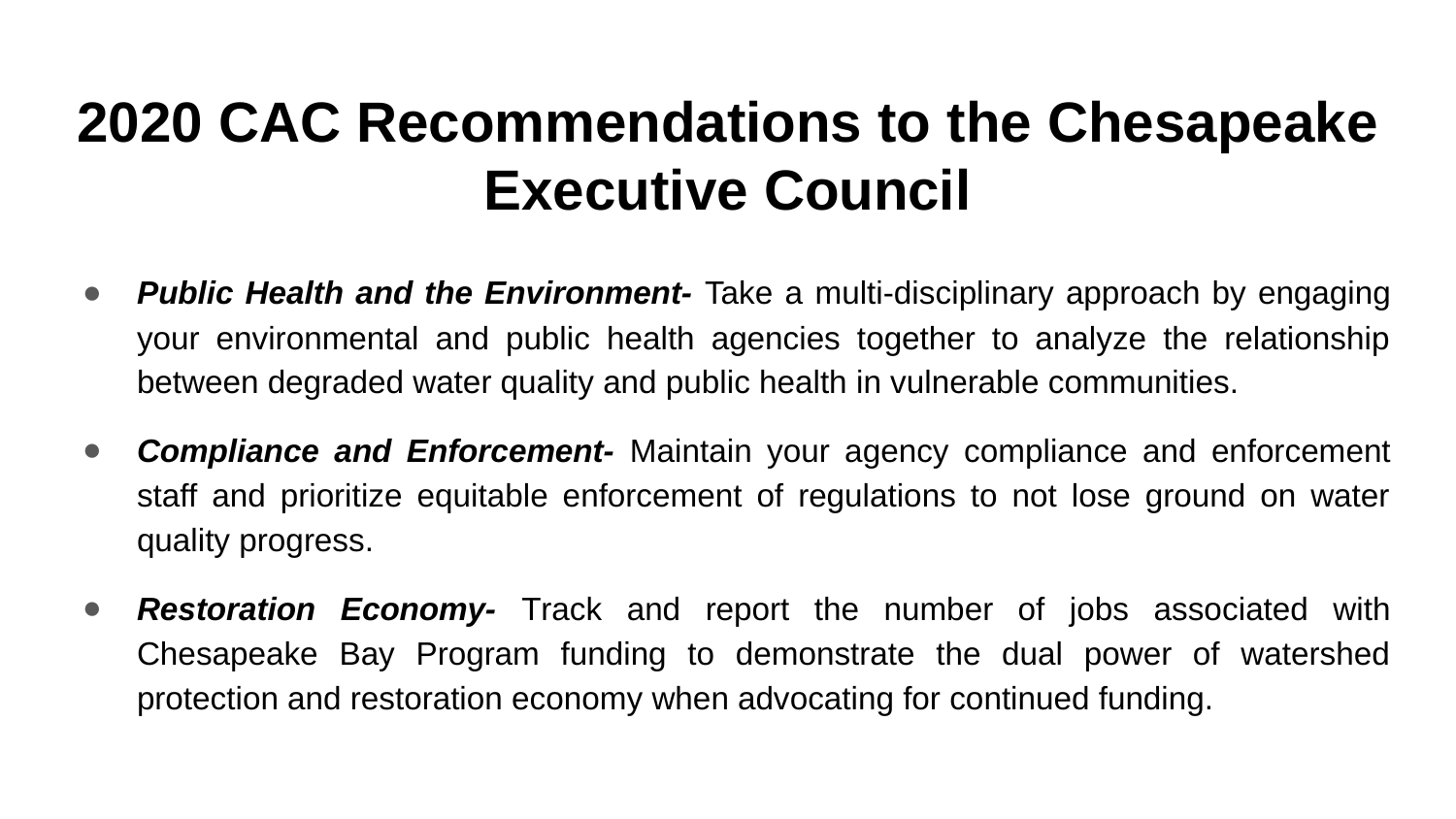

# 2020 CAC Recommendations to the Chesapeake Executive Council
Public Health and the Environment- Take a multi-disciplinary approach by engaging your environmental and public health agencies together to analyze the relationship between degraded water quality and public health in vulnerable communities.
Compliance and Enforcement- Maintain your agency compliance and enforcement staff and prioritize equitable enforcement of regulations to not lose ground on water quality progress.
Restoration Economy- Track and report the number of jobs associated with Chesapeake Bay Program funding to demonstrate the dual power of watershed protection and restoration economy when advocating for continued funding.